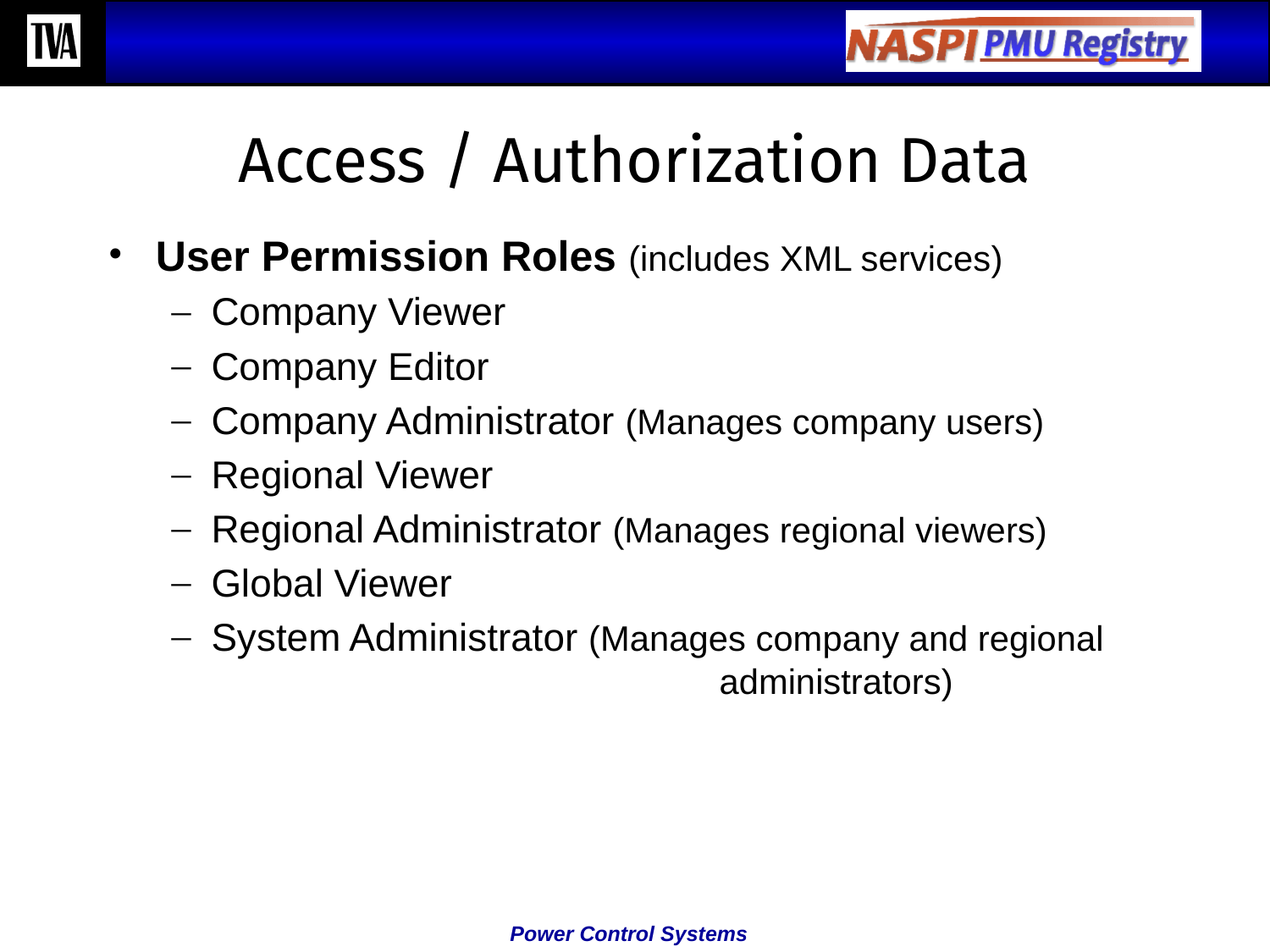

# Access / Authorization Data
User Permission Roles (includes XML services)
Company Viewer
Company Editor
Company Administrator (Manages company users)
Regional Viewer
Regional Administrator (Manages regional viewers)
Global Viewer
System Administrator (Manages company and regional 				administrators)